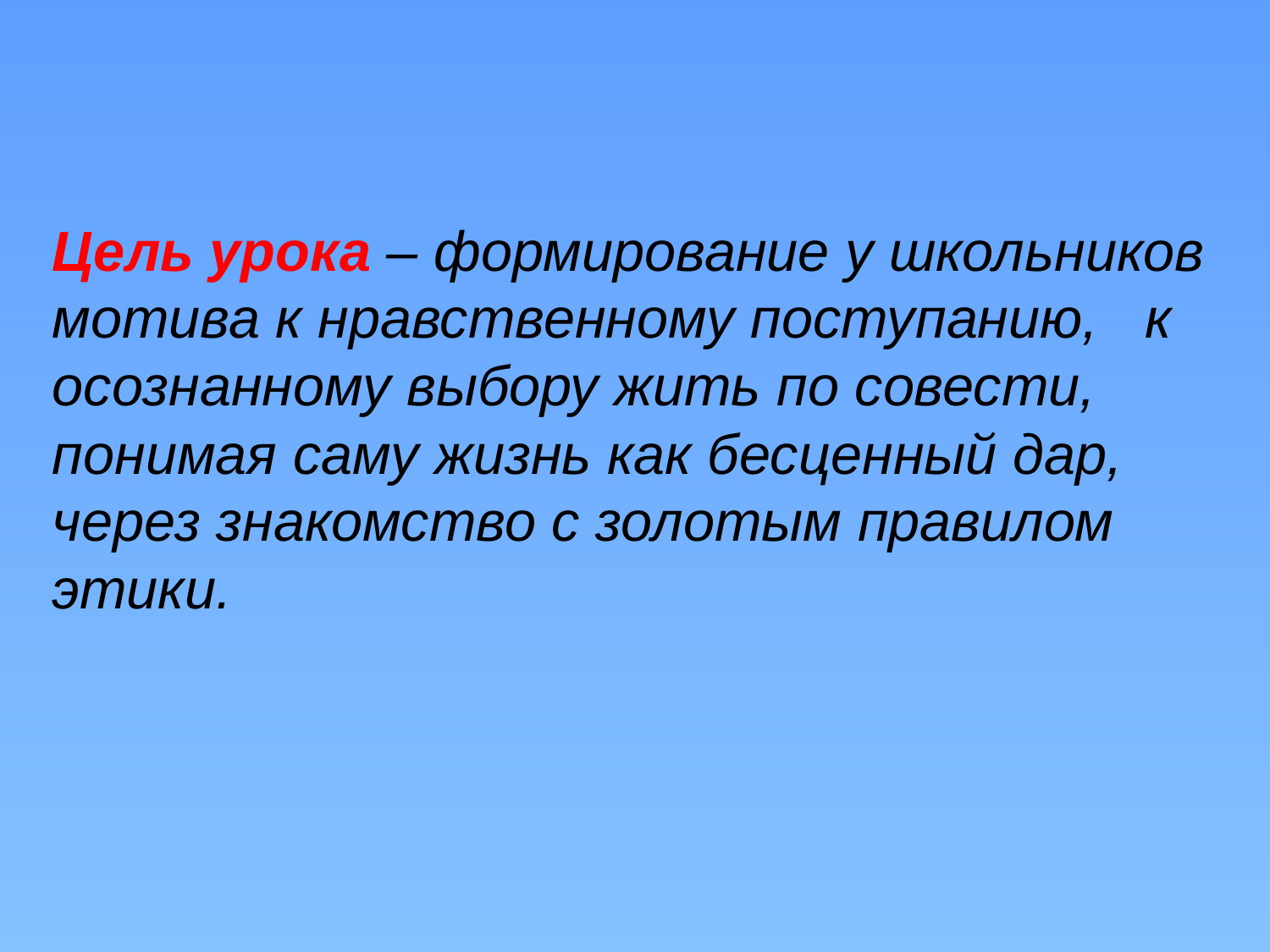

Цель урока – формирование у школьников мотива к нравственному поступанию,   к осознанному выбору жить по совести, понимая саму жизнь как бесценный дар, через знакомство с золотым правилом этики.